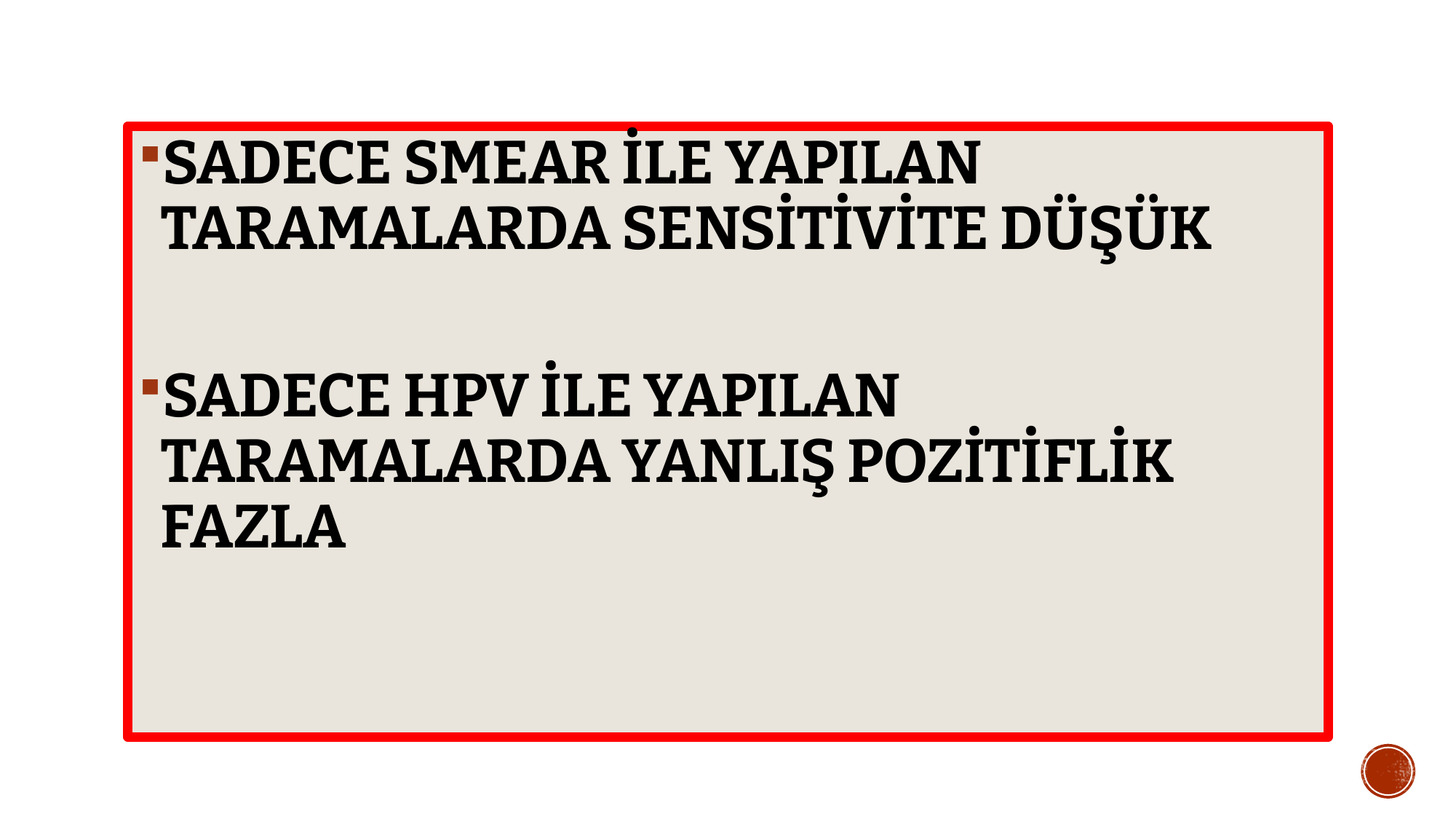

SADECE SMEAR İLE YAPILAN TARAMALARDA SENSİTİVİTE DÜŞÜK

SADECE HPV İLE YAPILAN TARAMALARDA YANLIŞ POZİTİFLİK FAZLA